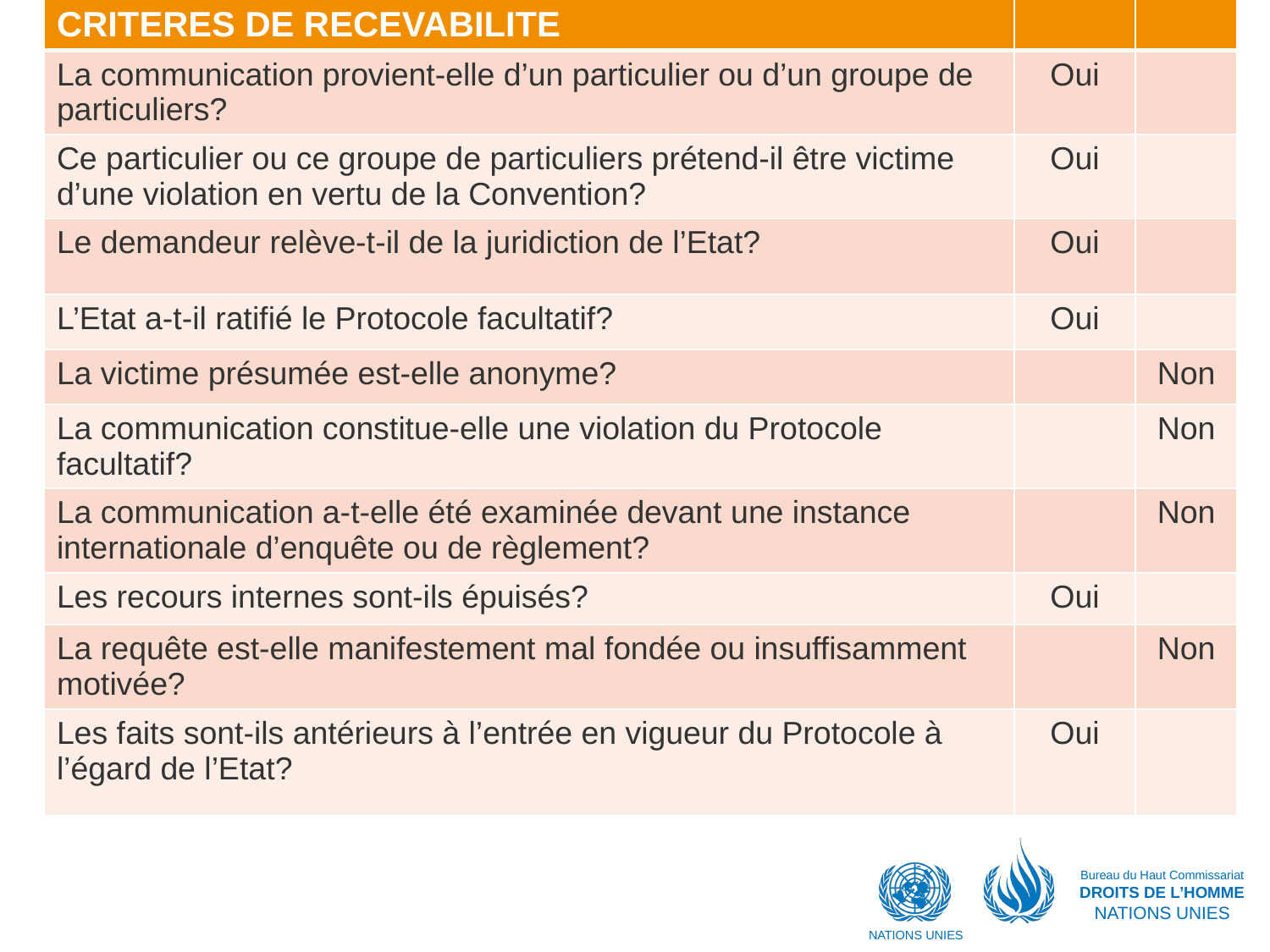

| CRITERES DE RECEVABILITE |  |  |
| --- | --- | --- |
| La communication provient-elle d’un particulier ou d’un groupe de particuliers? | Oui |  |
| Ce particulier ou ce groupe de particuliers prétend-il être victime d’une violation en vertu de la Convention? | Oui |  |
| Le demandeur relève-t-il de la juridiction de l’Etat? | Oui |  |
| L’Etat a-t-il ratifié le Protocole facultatif? | Oui |  |
| La victime présumée est-elle anonyme? |  | Non |
| La communication constitue-elle une violation du Protocole facultatif? |  | Non |
| La communication a-t-elle été examinée devant une instance internationale d’enquête ou de règlement? |  | Non |
| Les recours internes sont-ils épuisés? | Oui |  |
| La requête est-elle manifestement mal fondée ou insuffisamment motivée? |  | Non |
| Les faits sont-ils antérieurs à l’entrée en vigueur du Protocole à l’égard de l’Etat? | Oui |  |
#

Bureau du Haut Commissariat
DROITS DE L’HOMME
NATIONS UNIES
NATIONS UNIES